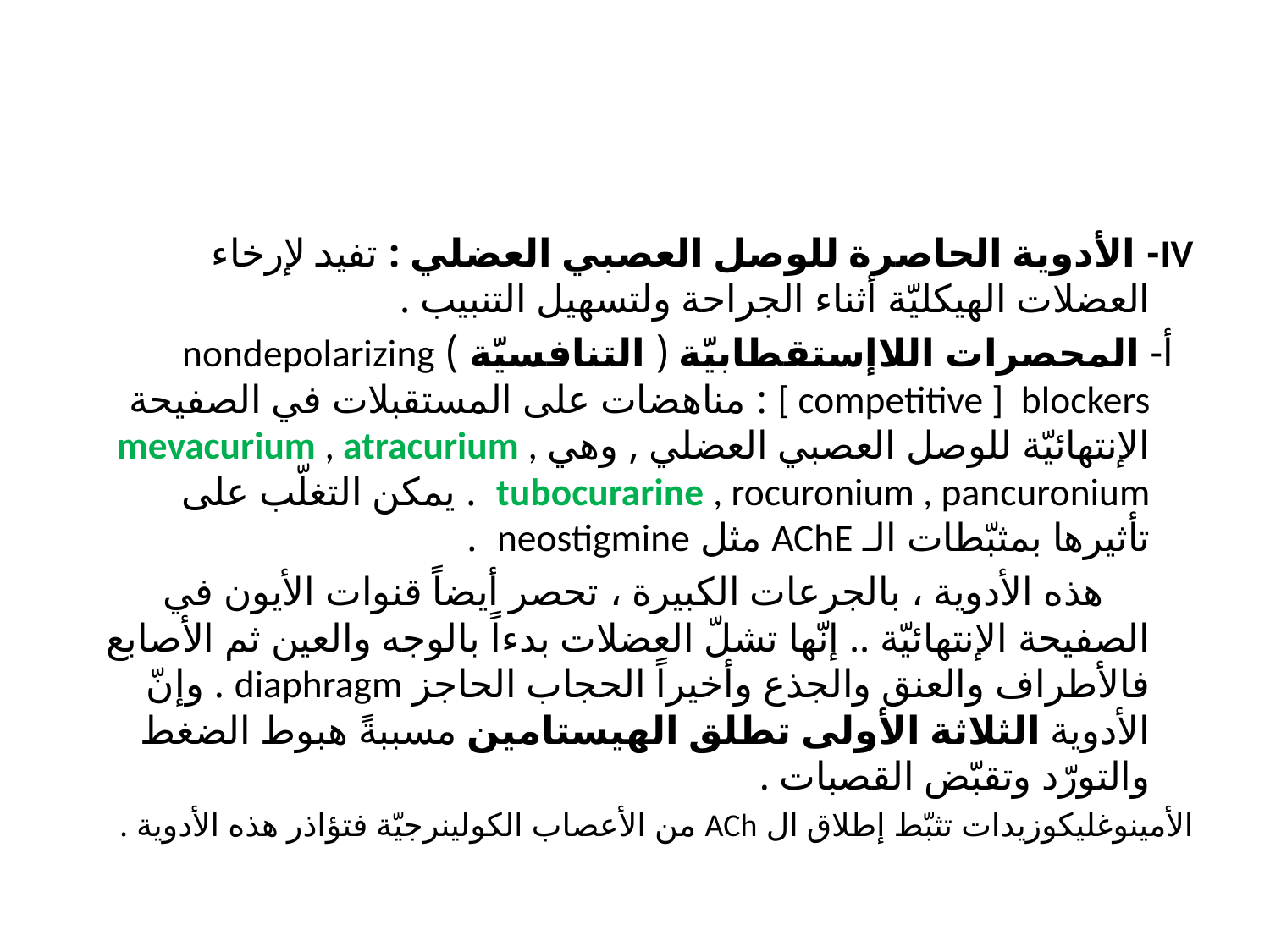

#
IV- الأدوية الحاصرة للوصل العصبي العضلي : تفيد لإرخاء العضلات الهيكليّة أثناء الجراحة ولتسهيل التنبيب .
  أ- المحصرات اللاإستقطابيّة ( التنافسيّة ) nondepolarizing [ competitive ]  blockers : مناهضات على المستقبلات في الصفيحة الإنتهائيّة للوصل العصبي العضلي , وهي mevacurium , atracurium , tubocurarine , rocuronium , pancuronium  . يمكن التغلّب على تأثيرها بمثبّطات الـ AChE مثل neostigmine  .
         هذه الأدوية ، بالجرعات الكبيرة ، تحصر أيضاً قنوات الأيون في الصفيحة الإنتهائيّة .. إنّها تشلّ العضلات بدءاً بالوجه والعين ثم الأصابع فالأطراف والعنق والجذع وأخيراً الحجاب الحاجز diaphragm . وإنّ الأدوية الثلاثة الأولى تطلق الهيستامين مسببةً هبوط الضغط والتورّد وتقبّض القصبات .
الأمينوغليكوزيدات تثبّط إطلاق ال ACh من الأعصاب الكولينرجيّة فتؤاذر هذه الأدوية .